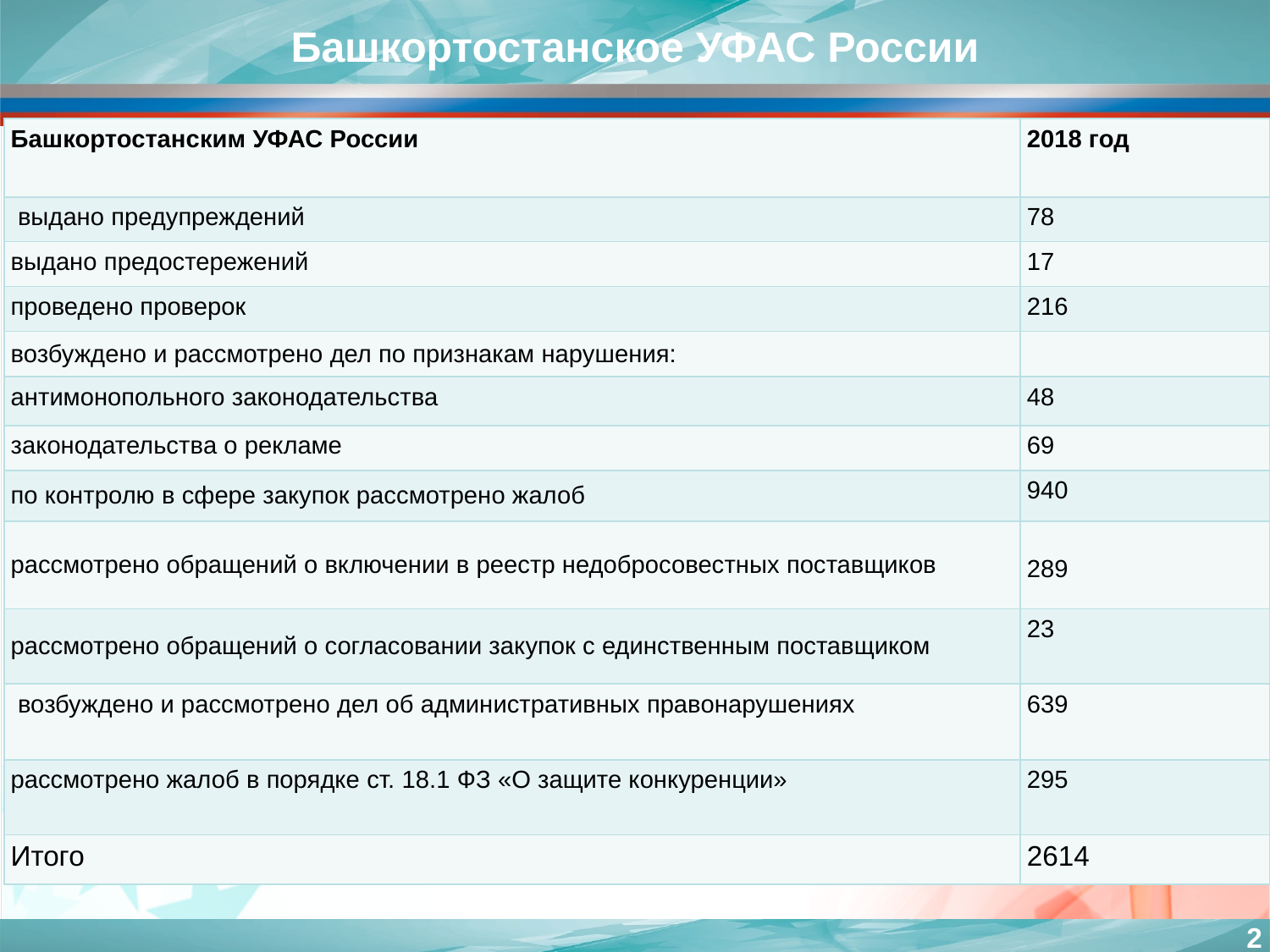

Башкортостанское УФАС России
| Башкортостанским УФАС России | 2018 год |
| --- | --- |
| выдано предупреждений | 78 |
| выдано предостережений | 17 |
| проведено проверок | 216 |
| возбуждено и рассмотрено дел по признакам нарушения: |  |
| антимонопольного законодательства | 48 |
| законодательства о рекламе | 69 |
| по контролю в сфере закупок рассмотрено жалоб | 940 |
| рассмотрено обращений о включении в реестр недобросовестных поставщиков | 289 |
| рассмотрено обращений о согласовании закупок с единственным поставщиком | 23 |
| возбуждено и рассмотрено дел об административных правонарушениях | 639 |
| рассмотрено жалоб в порядке ст. 18.1 ФЗ «О защите конкуренции» | 295 |
| Итого | 2614 |
2